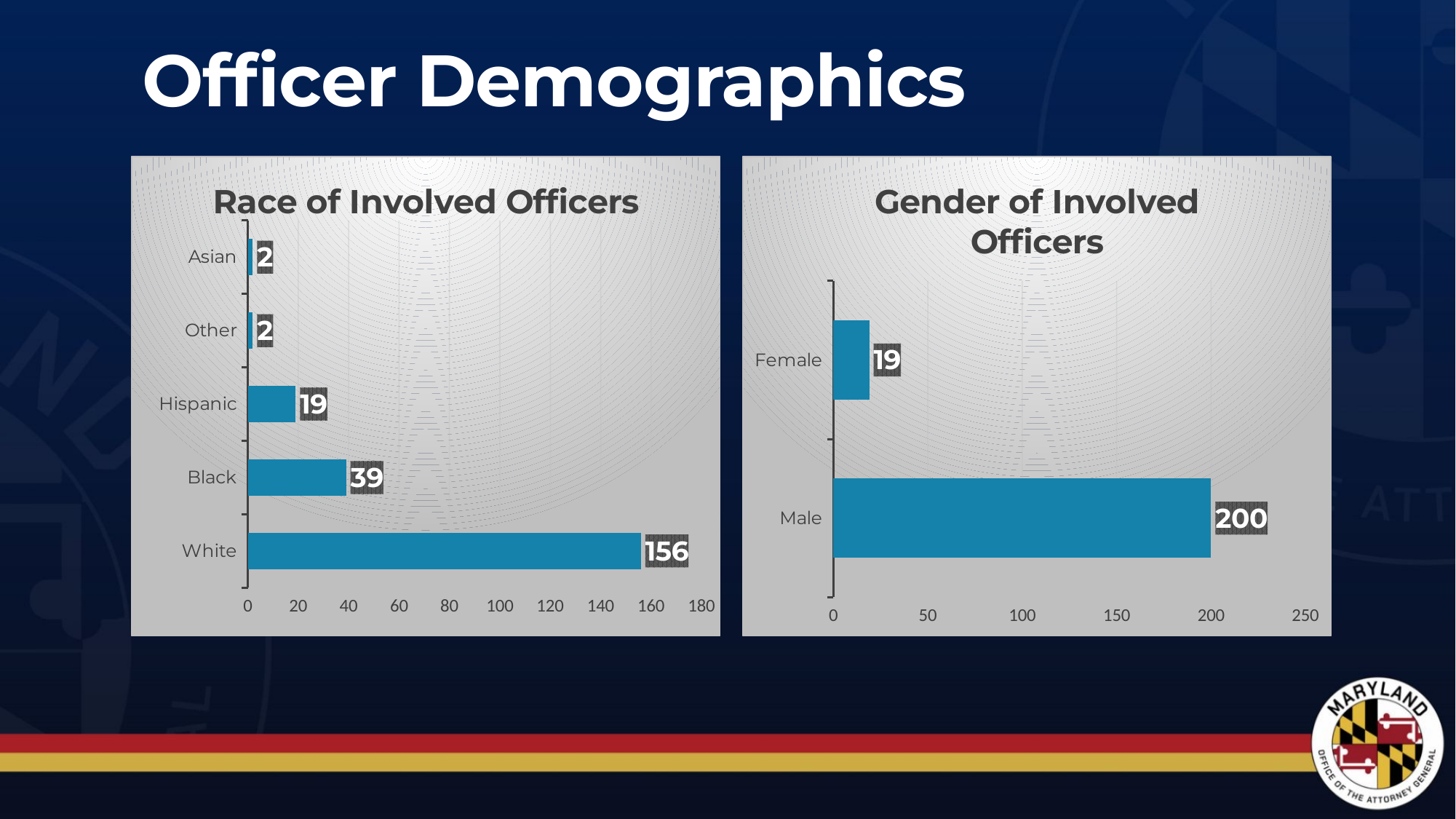

# Officer Demographics

### Chart: Race of Involved Officers

| Category | Race of Involved Officer |
|---|---|
| White | 156.0 |
| Black | 39.0 |
| Hispanic | 19.0 |
| Other | 2.0 |
| Asian | 2.0 |

### Chart:

| Category | Gender of Involved Officers |
|---|---|
| Male | 200.0 |
| Female | 19.0 |